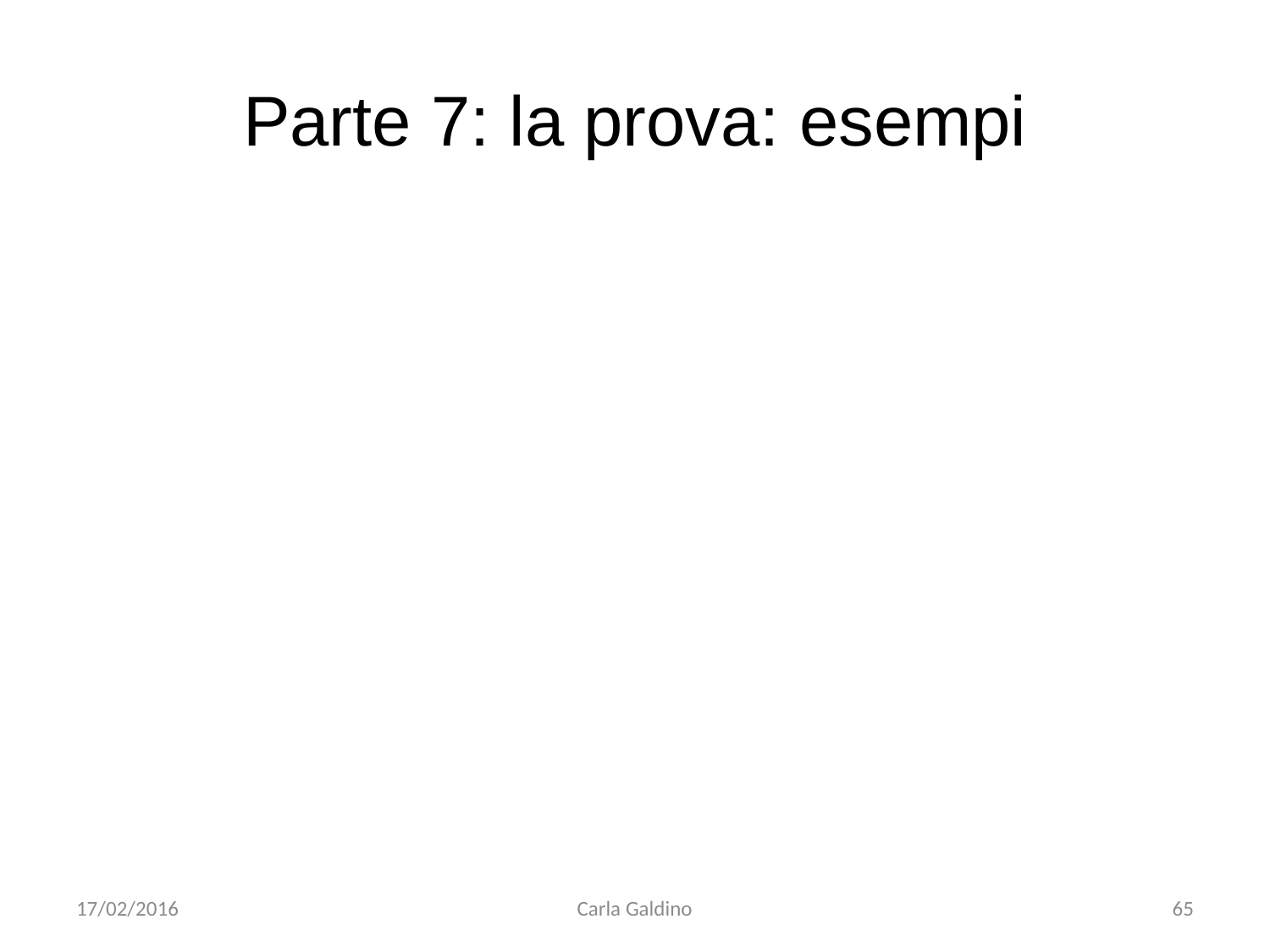

# Parte 7: la prova: esempi

17/02/2016
Carla Galdino
65